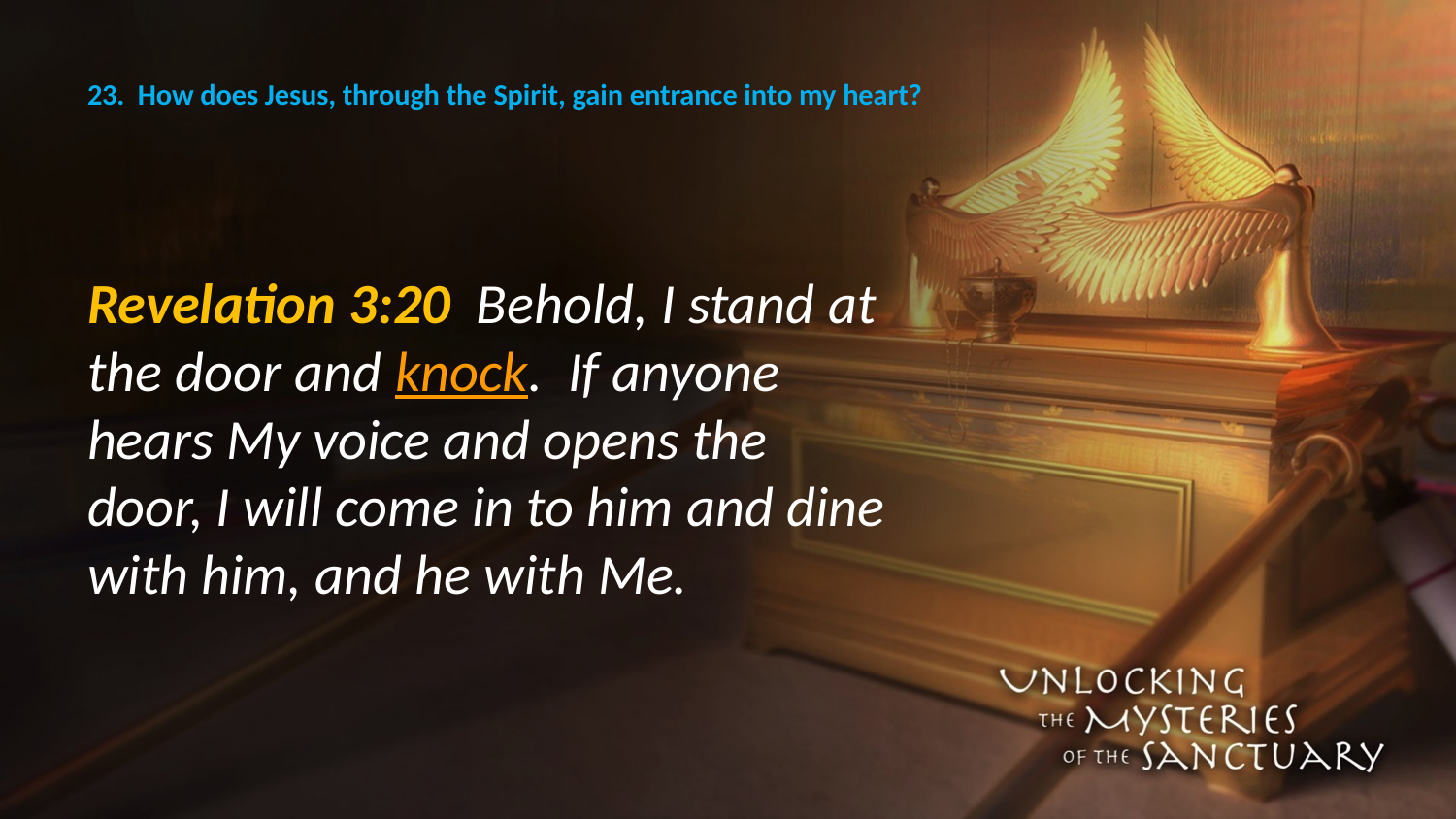

# 23.  How does Jesus, through the Spirit, gain entrance into my heart?

Revelation 3:20  Behold, I stand at the door and knock.  If anyone hears My voice and opens the door, I will come in to him and dine with him, and he with Me.